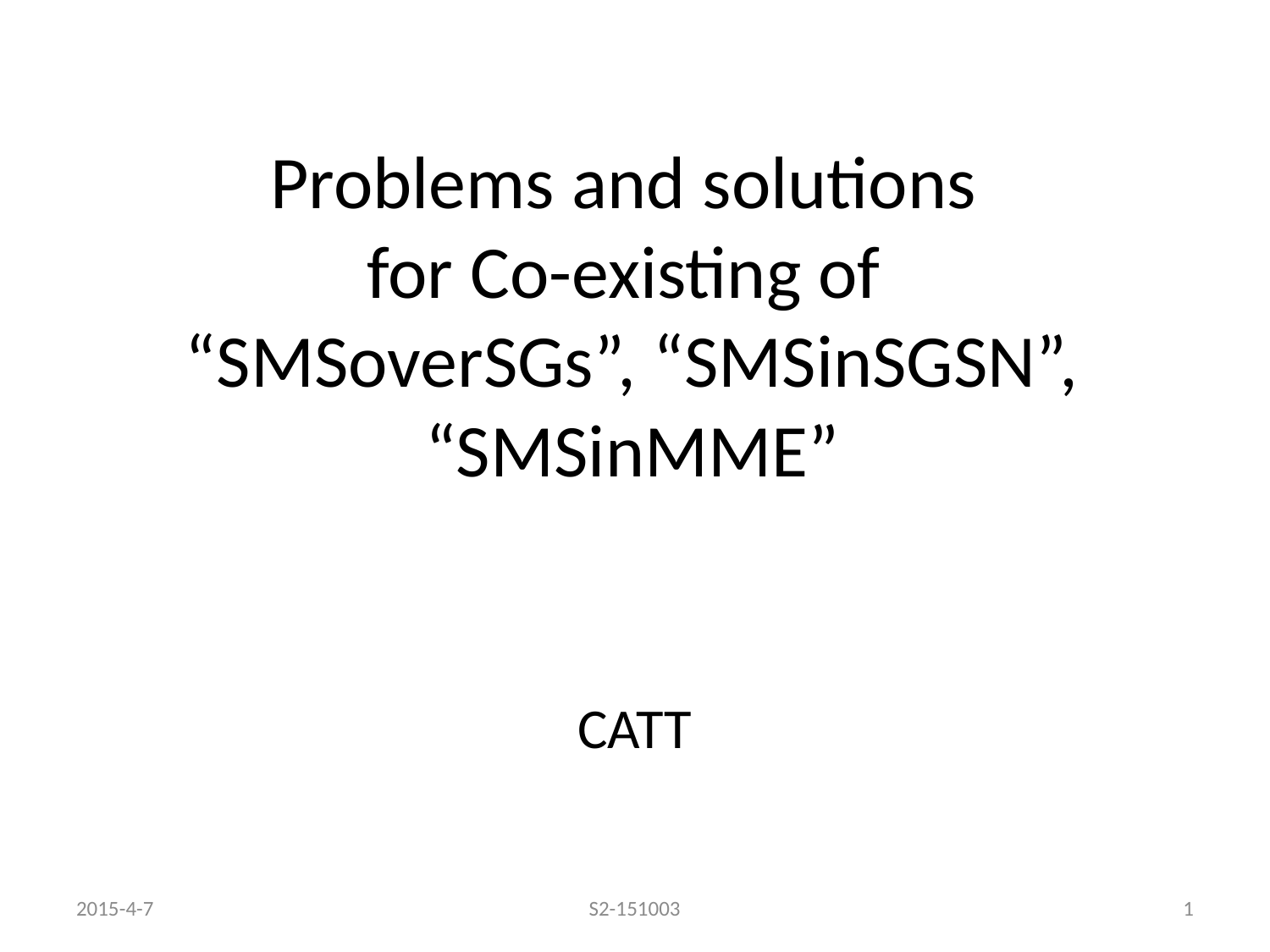

# Problems and solutions for Co-existing of “SMSoverSGs”, “SMSinSGSN”, “SMSinMME”
CATT
2015-4-7
S2-151003
1